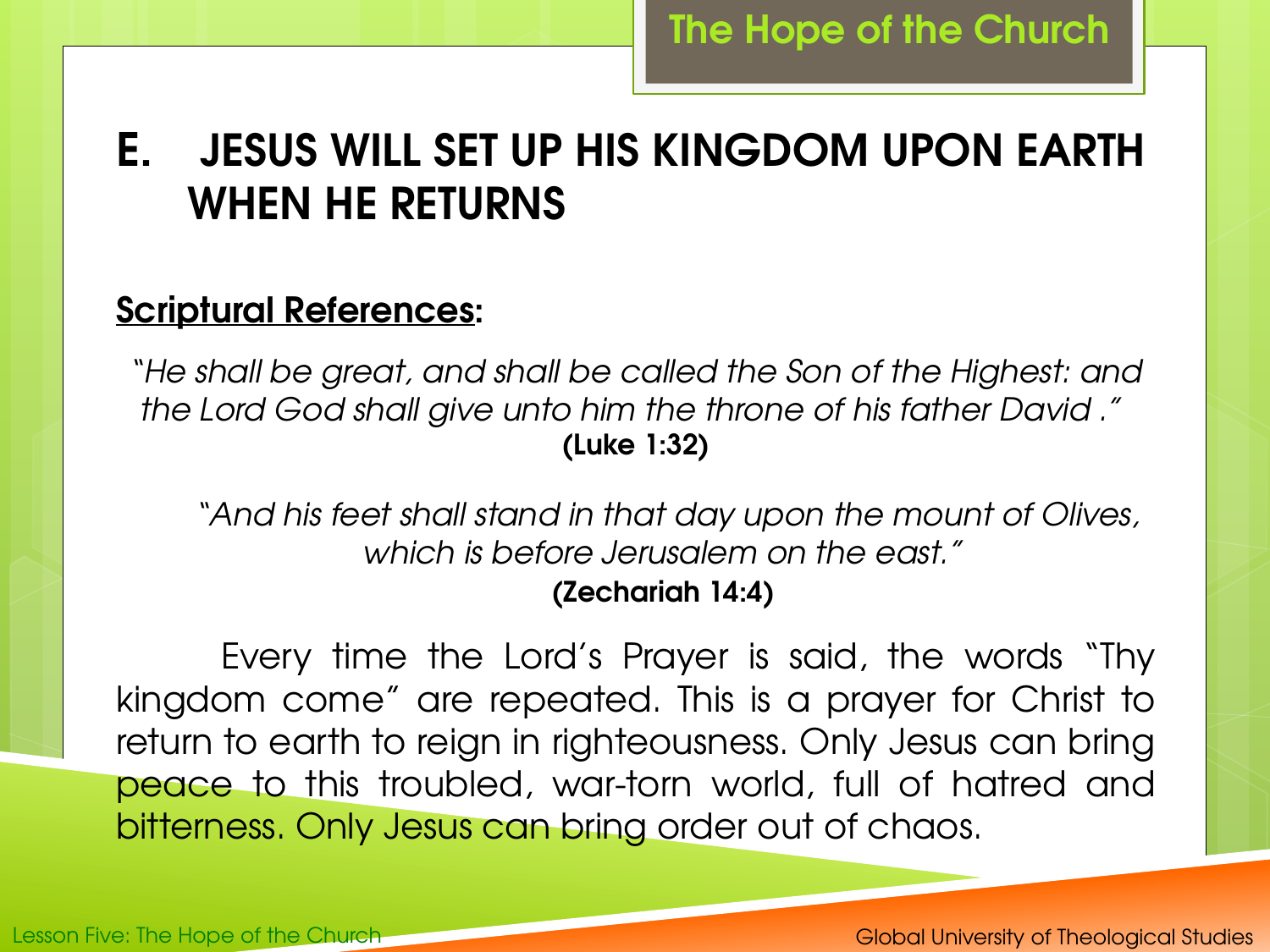

The Hope of the Church
 JESUS WILL SET UP HIS KINGDOM UPON EARTH WHEN HE RETURNS

Scriptural References:

“He shall be great, and shall be called the Son of the Highest: and the Lord God shall give unto him the throne of his father David .”
(Luke 1:32)

“And his feet shall stand in that day upon the mount of Olives, which is before Jerusalem on the east.”
(Zechariah 14:4)

     Every time the Lord’s Prayer is said, the words “Thy kingdom come” are repeated. This is a prayer for Christ to return to earth to reign in righteousness. Only Jesus can bring peace to this troubled, war-torn world, full of hatred and bitterness. Only Jesus can bring order out of chaos.
Lesson Five: The Hope of the Church
 Global University of Theological Studies